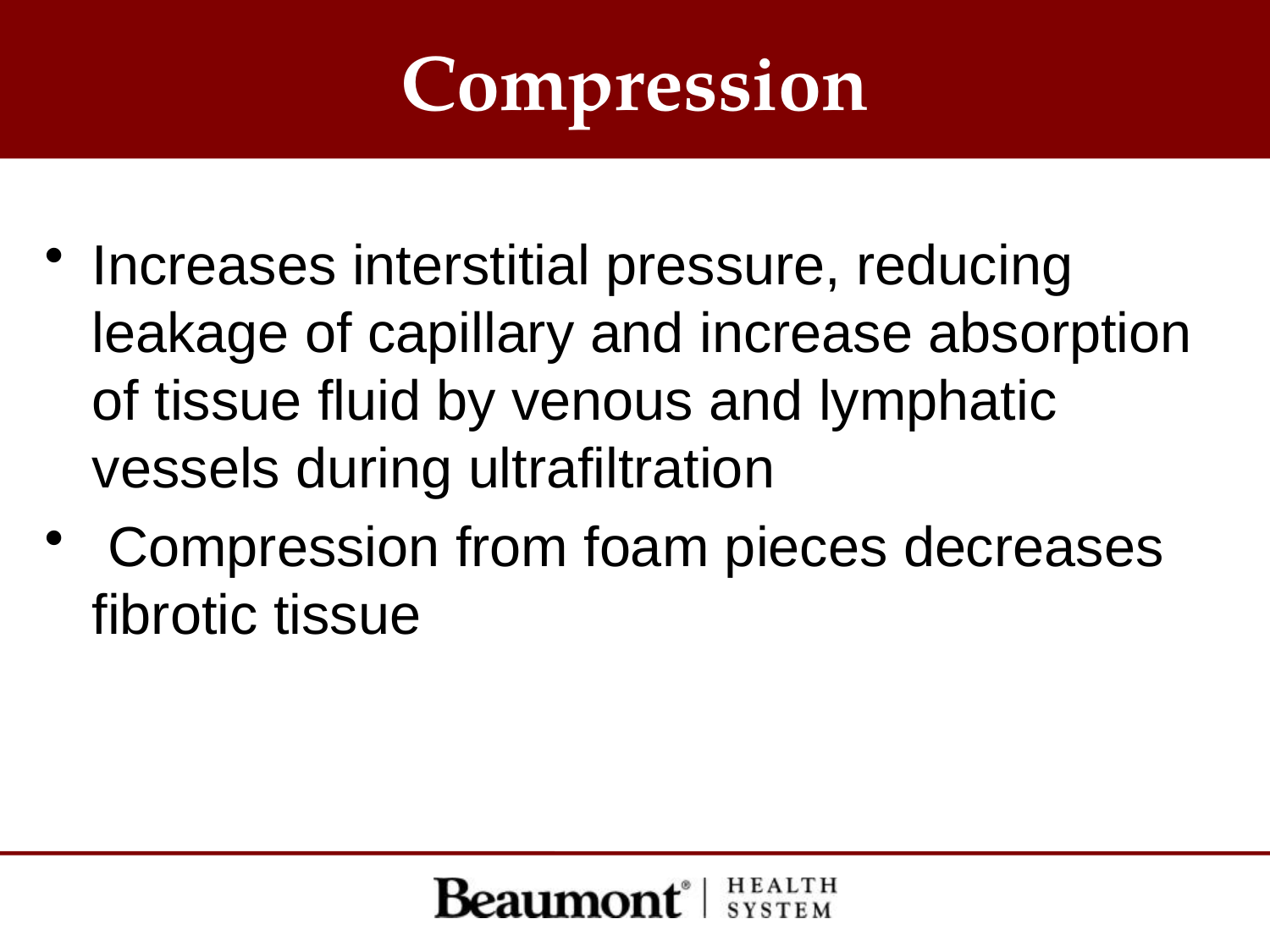

# Compression
Increases interstitial pressure, reducing leakage of capillary and increase absorption of tissue fluid by venous and lymphatic vessels during ultrafiltration
 Compression from foam pieces decreases fibrotic tissue